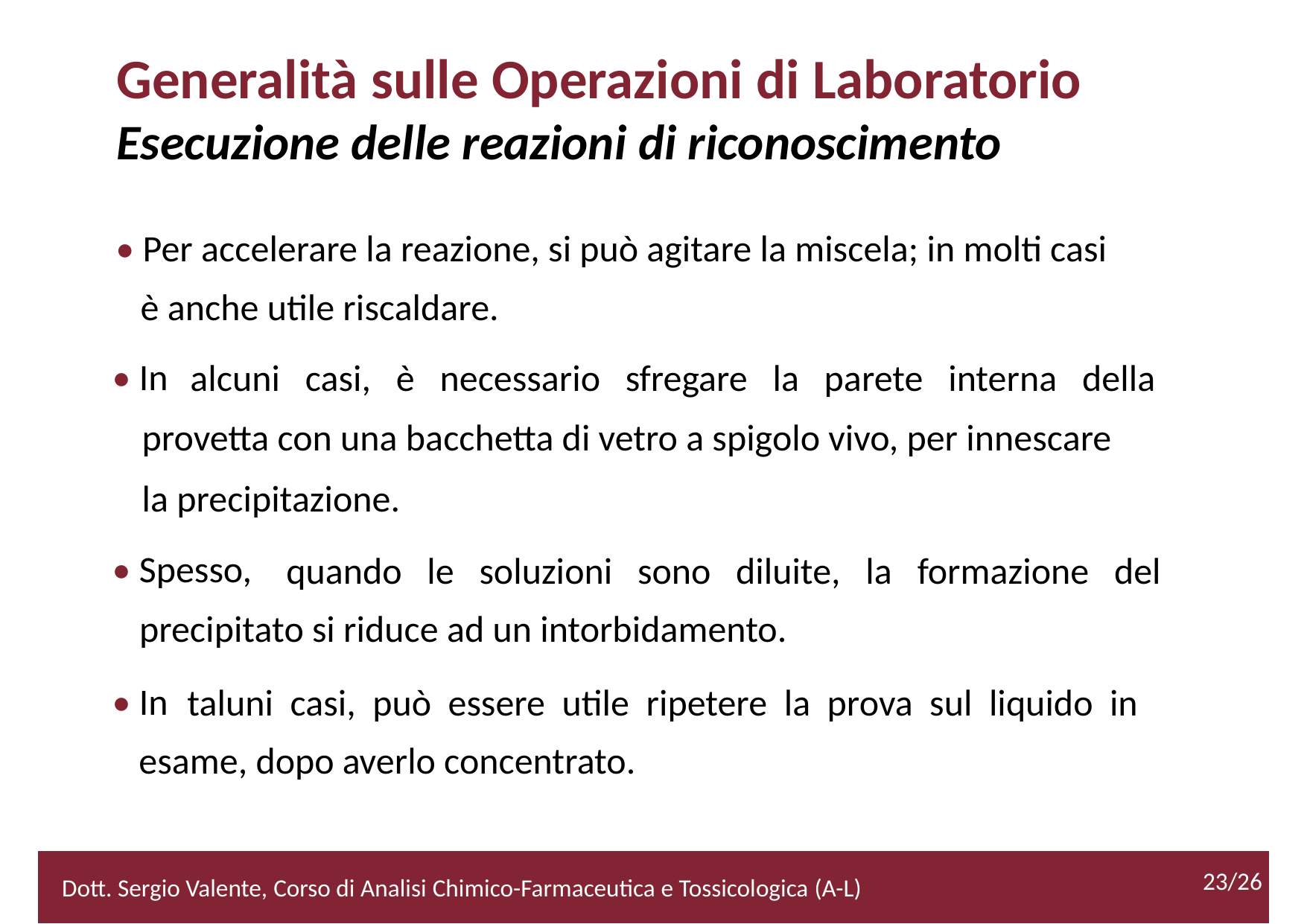

Generalità sulle Operazioni di Laboratorio
Esecuzione delle reazioni di riconoscimento
• Per accelerare la reazione, si può agitare la miscela; in molti casi

	è anche utile riscaldare.
• In
alcuni   casi,   è   necessario   sfregare   la   parete   interna   della
provetta con una bacchetta di vetro a spigolo vivo, per innescare

la precipitazione.
• Spesso,
quando   le   soluzioni   sono   diluite,   la   formazione   del
precipitato si riduce ad un intorbidamento.
• In
taluni  casi,  può  essere  utile  ripetere  la  prova  sul  liquido  in
	esame, dopo averlo concentrato.

23/26
2/52
Dott. Sergio Valente, Corso di Analisi Chimico-Farmaceutica e Tossicologica (A-L)